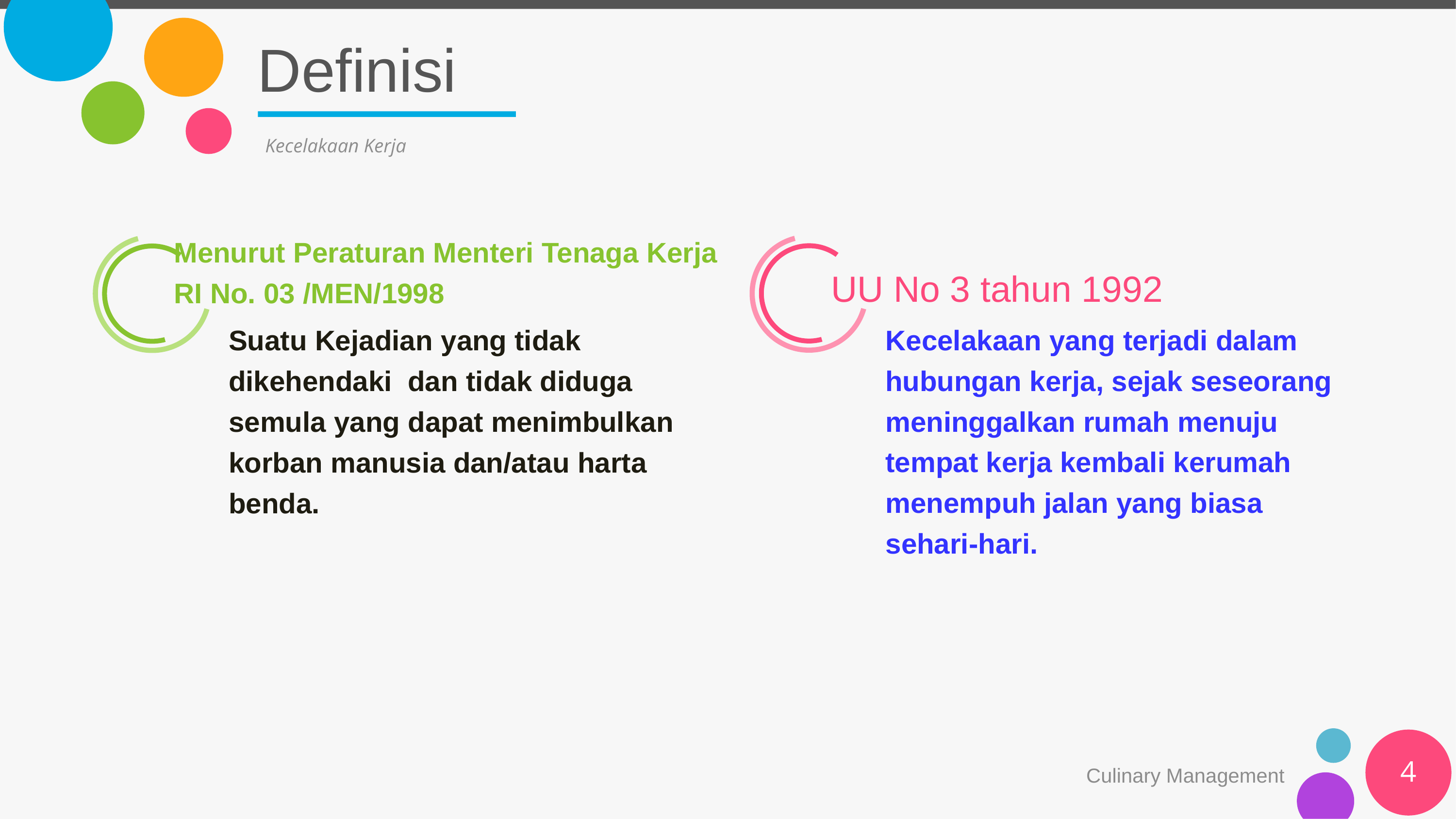

# Definisi
Kecelakaan Kerja
Menurut Peraturan Menteri Tenaga Kerja RI No. 03 /MEN/1998
UU No 3 tahun 1992
Kecelakaan yang terjadi dalam hubungan kerja, sejak seseorang meninggalkan rumah menuju tempat kerja kembali kerumah menempuh jalan yang biasa sehari-hari.
Suatu Kejadian yang tidak dikehendaki  dan tidak diduga semula yang dapat menimbulkan korban manusia dan/atau harta benda.
4
Culinary Management